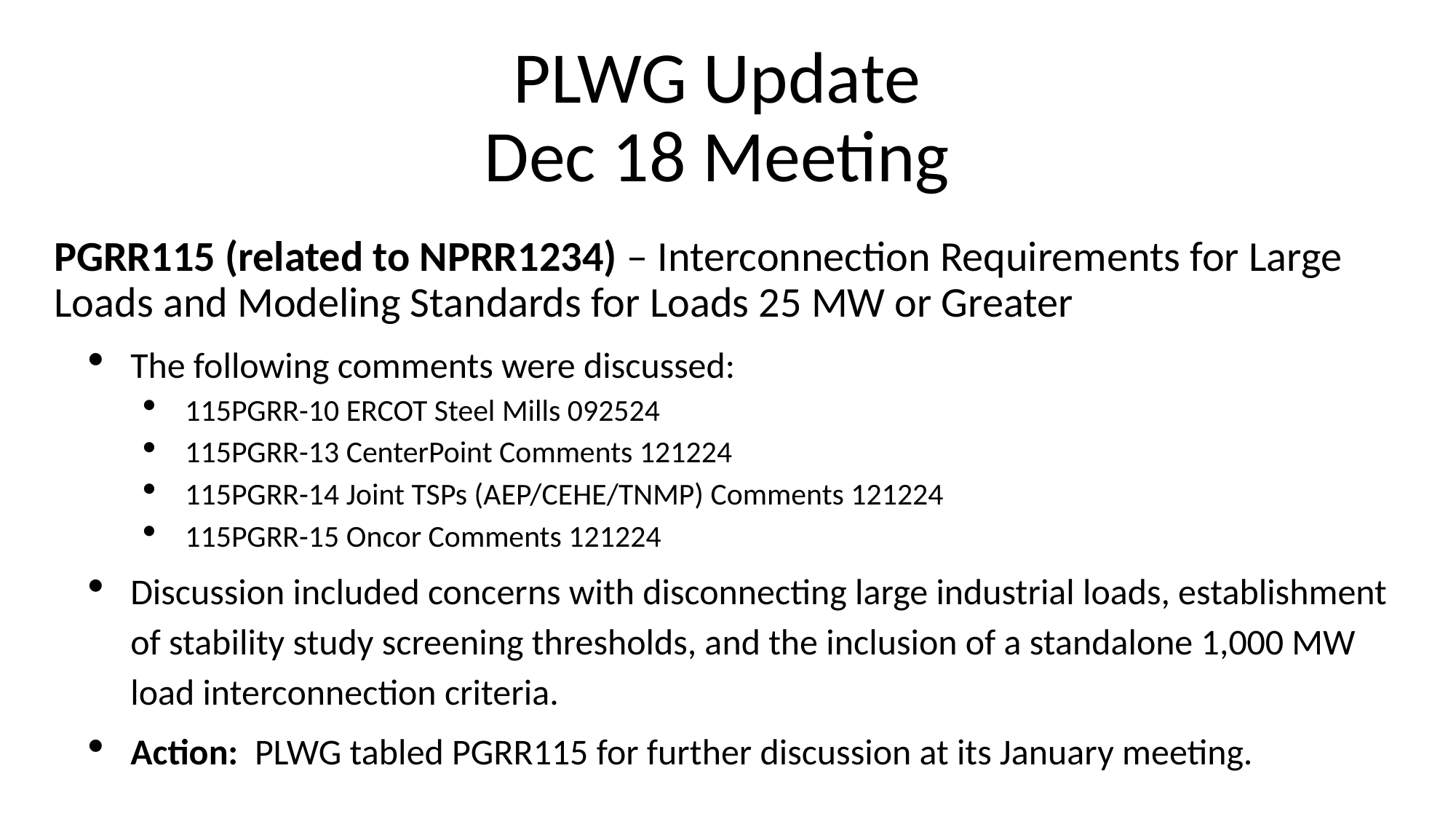

# PLWG Update Dec 18 Meeting
PGRR115 (related to NPRR1234) – Interconnection Requirements for Large Loads and Modeling Standards for Loads 25 MW or Greater
The following comments were discussed:
115PGRR-10 ERCOT Steel Mills 092524
115PGRR-13 CenterPoint Comments 121224
115PGRR-14 Joint TSPs (AEP/CEHE/TNMP) Comments 121224
115PGRR-15 Oncor Comments 121224
Discussion included concerns with disconnecting large industrial loads, establishment of stability study screening thresholds, and the inclusion of a standalone 1,000 MW load interconnection criteria.
Action:  PLWG tabled PGRR115 for further discussion at its January meeting.